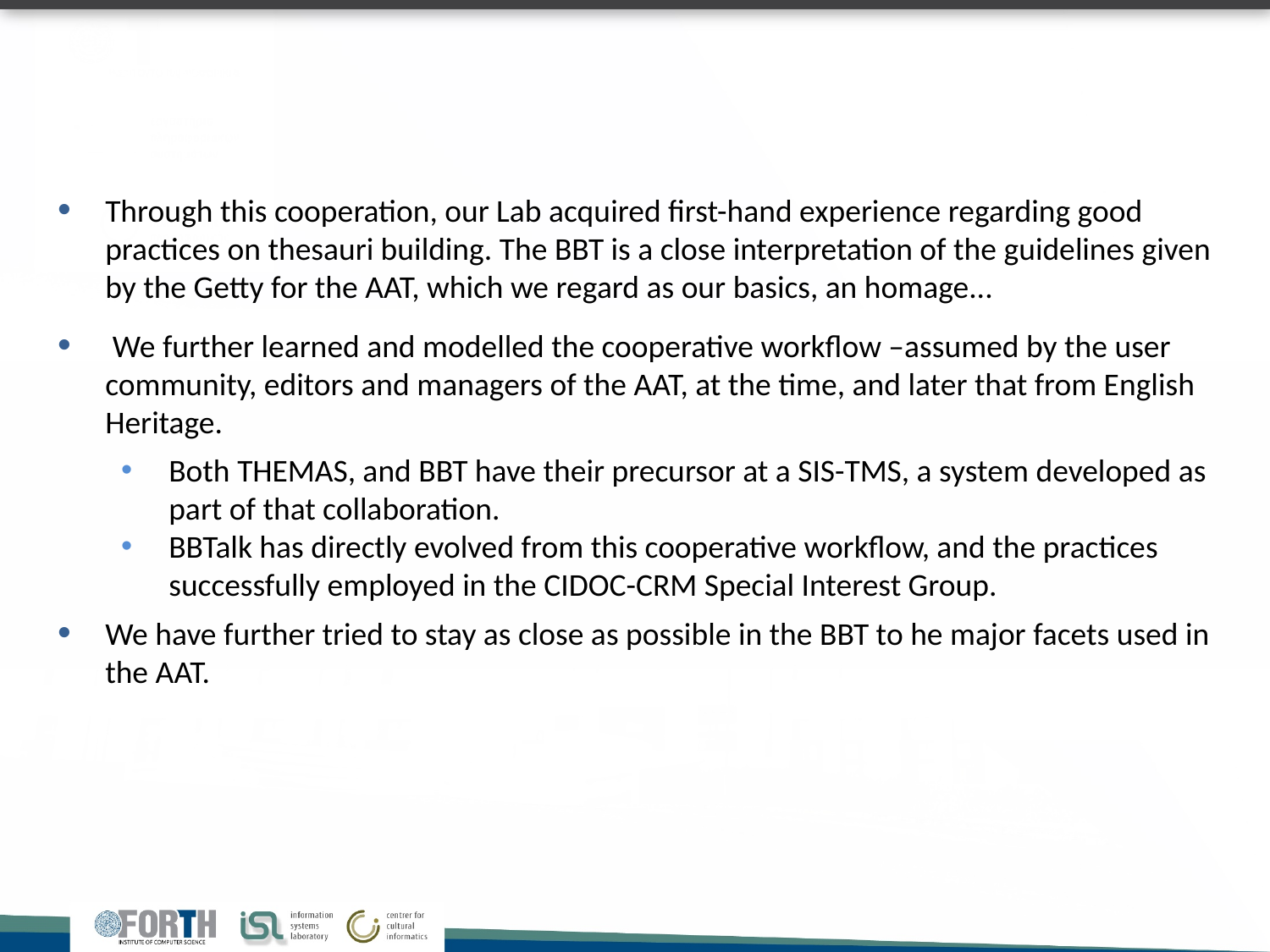

Through this cooperation, our Lab acquired first-hand experience regarding good practices on thesauri building. The BBT is a close interpretation of the guidelines given by the Getty for the AAT, which we regard as our basics, an homage...
 We further learned and modelled the cooperative workflow –assumed by the user community, editors and managers of the AAT, at the time, and later that from English Heritage.
Both THEMAS, and BBT have their precursor at a SIS-TMS, a system developed as part of that collaboration.
BBTalk has directly evolved from this cooperative workflow, and the practices successfully employed in the CIDOC-CRM Special Interest Group.
We have further tried to stay as close as possible in the BBT to he major facets used in the AAT.